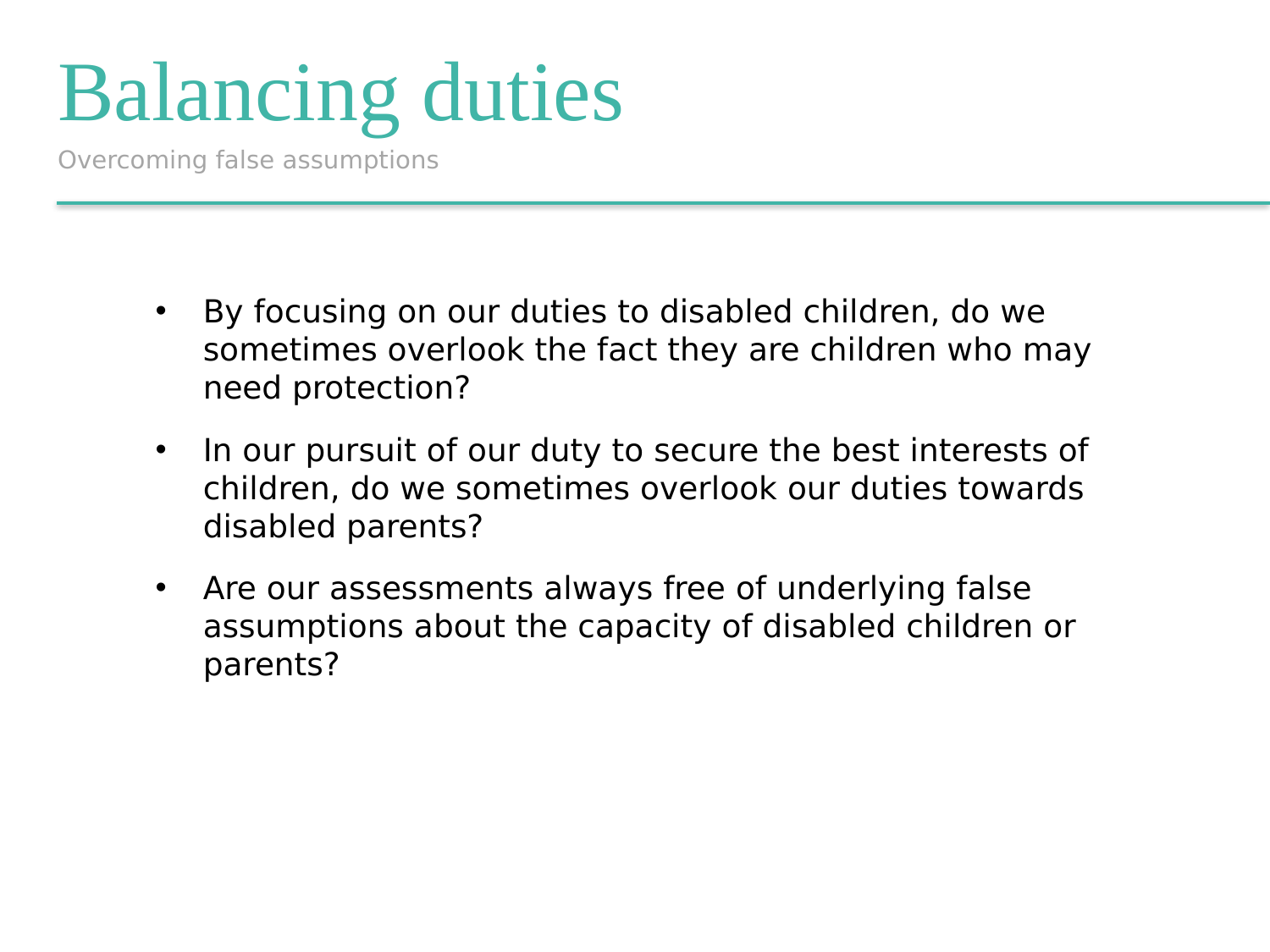

Balancing duties
Overcoming false assumptions
By focusing on our duties to disabled children, do we sometimes overlook the fact they are children who may need protection?
In our pursuit of our duty to secure the best interests of children, do we sometimes overlook our duties towards disabled parents?
Are our assessments always free of underlying false assumptions about the capacity of disabled children or parents?